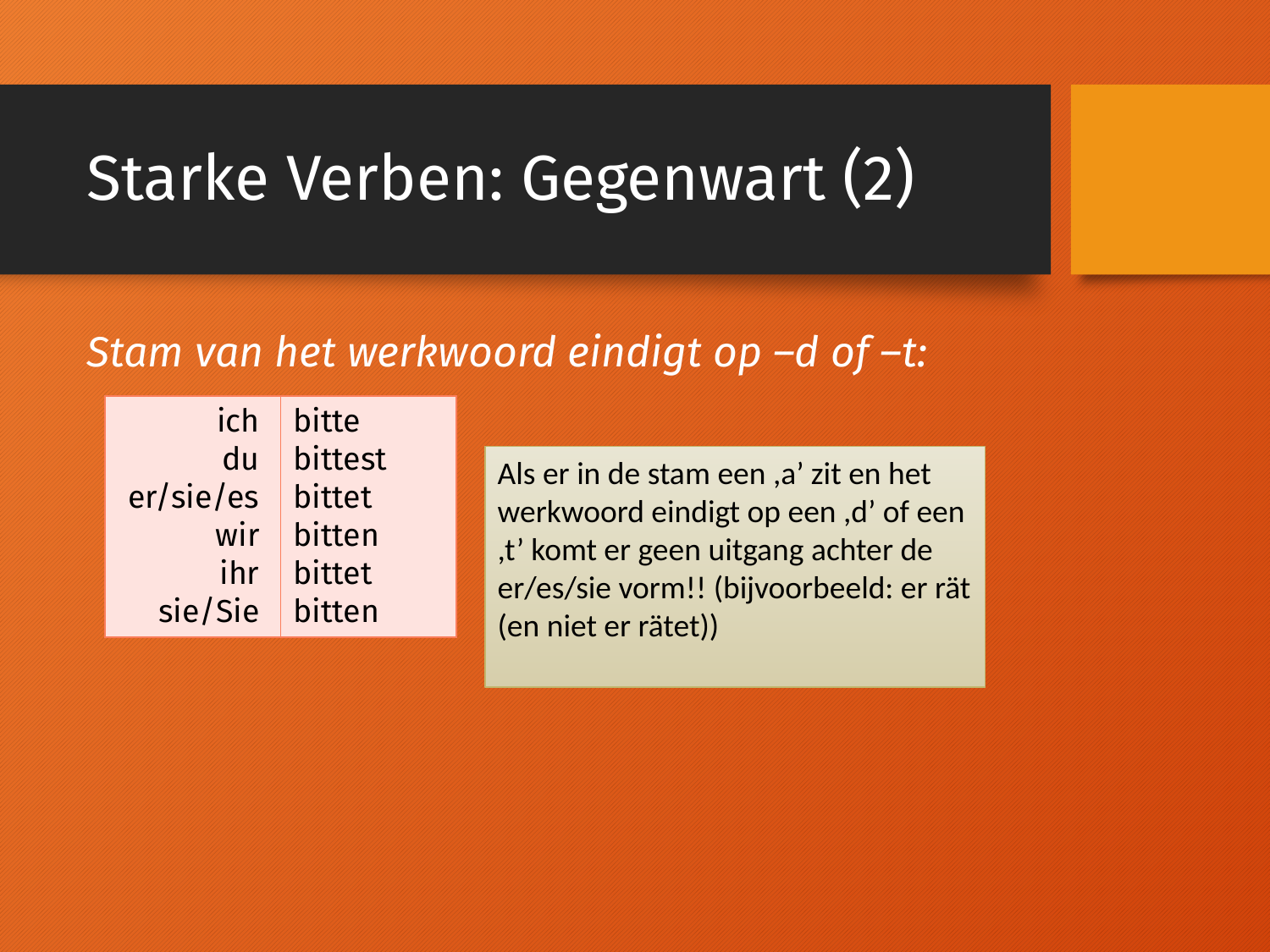

# Starke Verben: Gegenwart (2)
Stam van het werkwoord eindigt op –d of –t:

| ich du er/sie/es wir ihr sie/Sie | bitte bittest bittet bitten bittet bitten |
| --- | --- |
Als er in de stam een ,a’ zit en het werkwoord eindigt op een ,d’ of een ,t’ komt er geen uitgang achter de er/es/sie vorm!! (bijvoorbeeld: er rät (en niet er rätet))